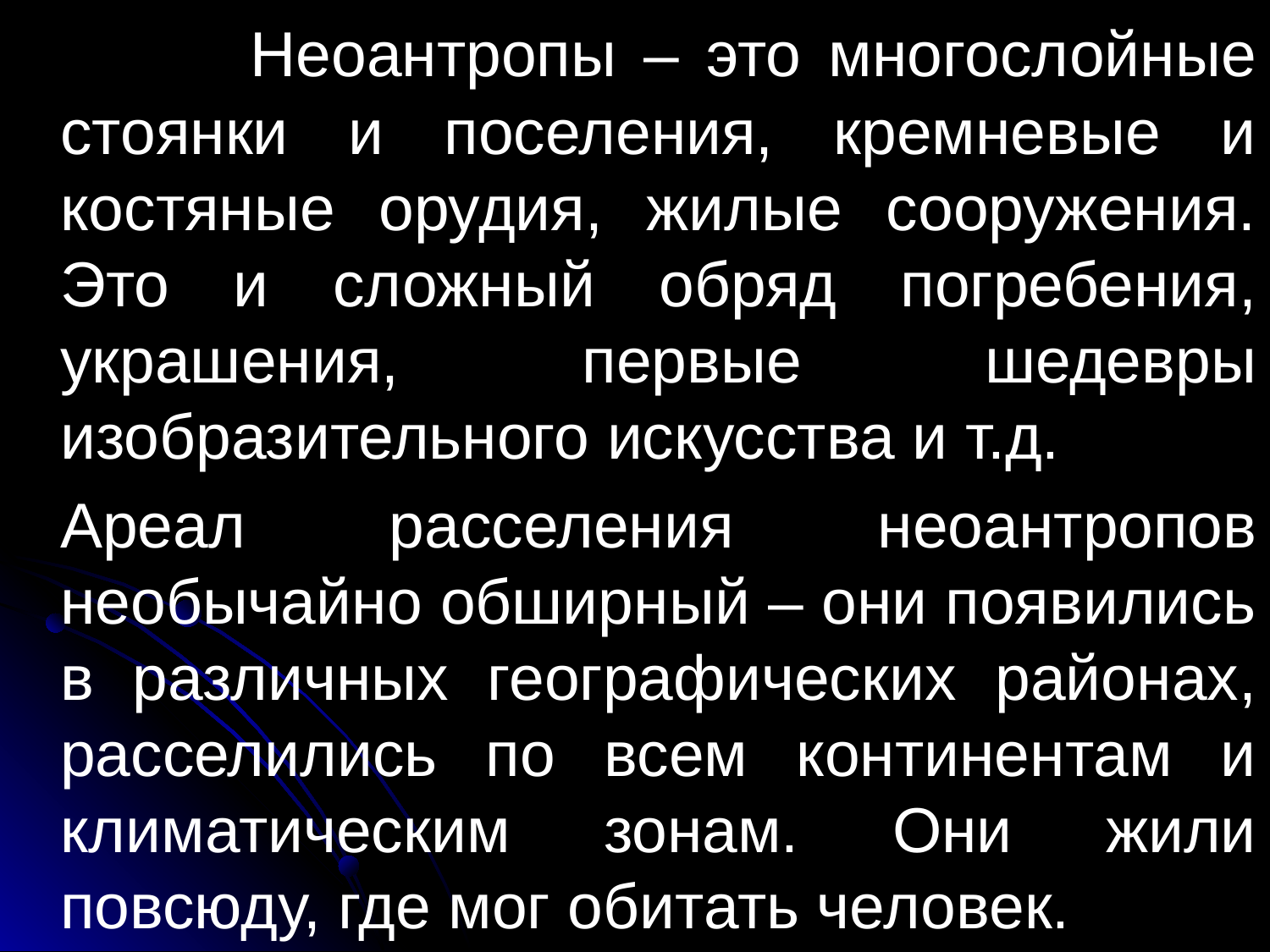

Неоантропы – это многослойные стоянки и поселения, кремневые и костяные орудия, жилые сооружения. Это и сложный обряд погребения, украшения, первые шедевры изобразительного искусства и т.д.
	Ареал расселения неоантропов необычайно обширный – они появились в различных географических районах, расселились по всем континентам и климатическим зонам. Они жили повсюду, где мог обитать человек.